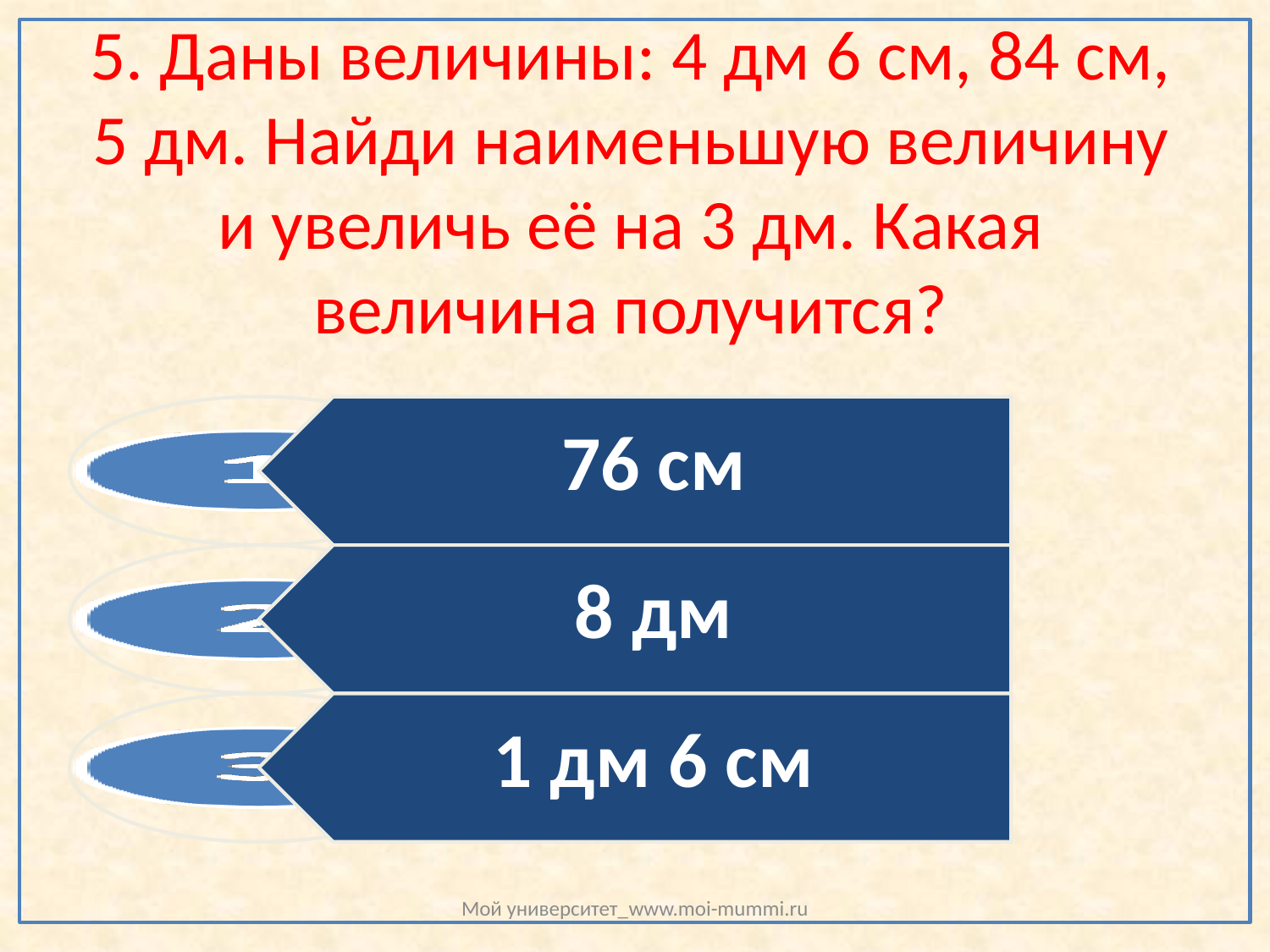

# 5. Даны величины: 4 дм 6 см, 84 см, 5 дм. Найди наименьшую величину и увеличь её на 3 дм. Какая величина получится?
76 см
8 дм
1 дм 6 см
Мой университет_www.moi-mummi.ru